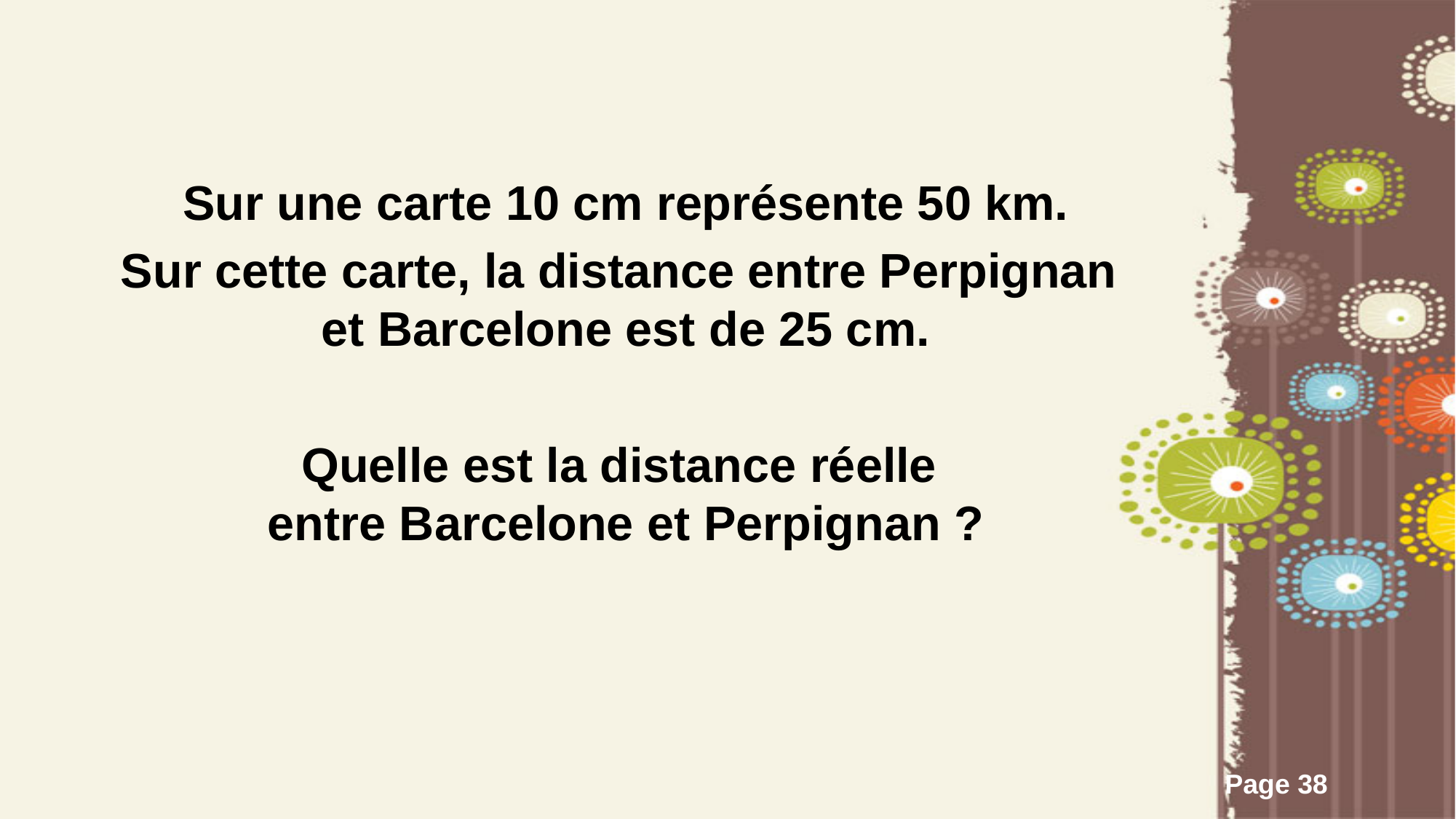

Sur une carte 10 cm représente 50 km.
Sur cette carte, la distance entre Perpignan
et Barcelone est de 25 cm.

Quelle est la distance réelle
entre Barcelone et Perpignan ?